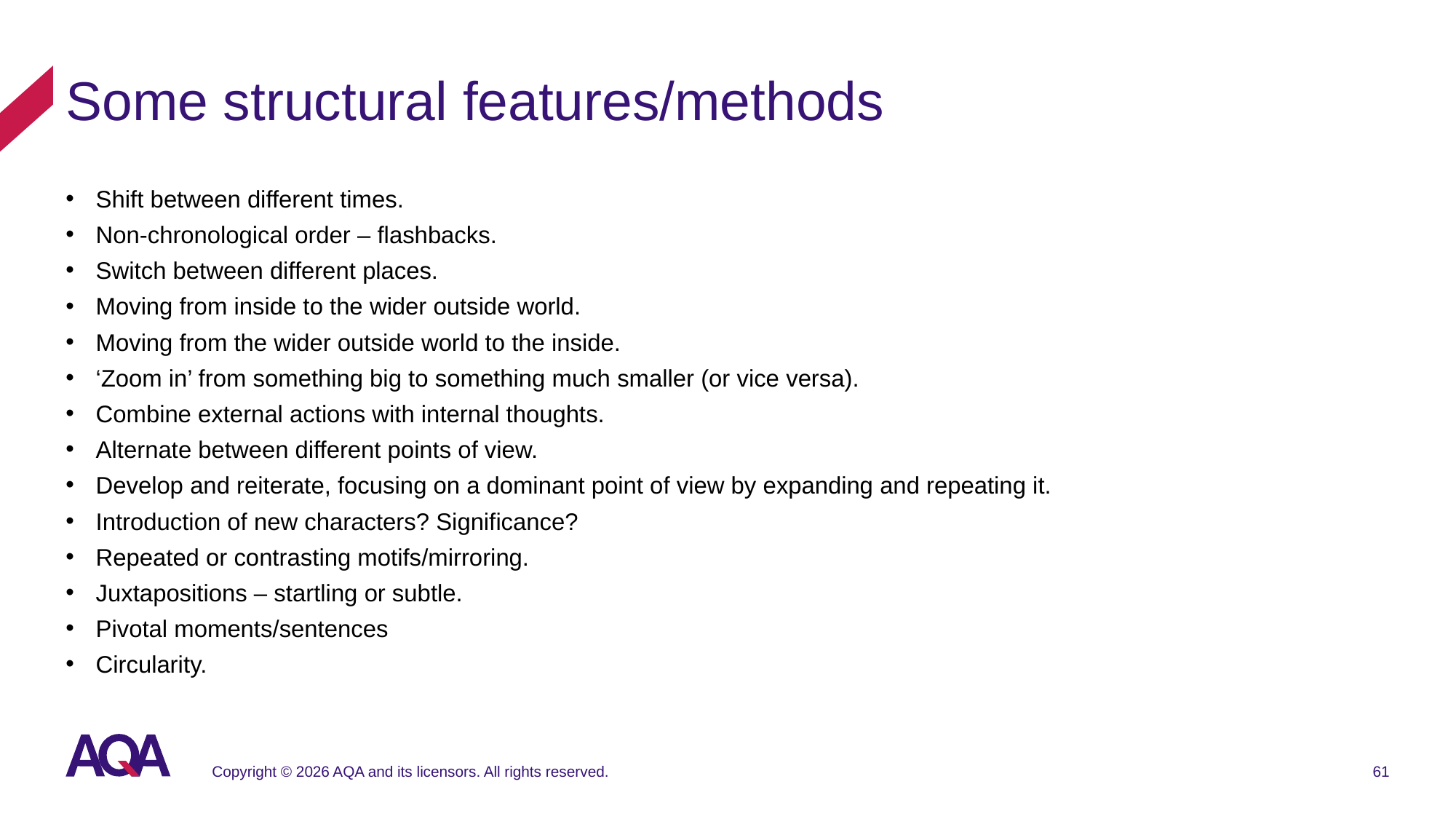

# Some structural features/methods
Shift between different times.
Non-chronological order – flashbacks.
Switch between different places.
Moving from inside to the wider outside world.
Moving from the wider outside world to the inside.
‘Zoom in’ from something big to something much smaller (or vice versa).
Combine external actions with internal thoughts.
Alternate between different points of view.
Develop and reiterate, focusing on a dominant point of view by expanding and repeating it.
Introduction of new characters? Significance?
Repeated or contrasting motifs/mirroring.
Juxtapositions – startling or subtle.
Pivotal moments/sentences
Circularity.

Copyright © 2026 AQA and its licensors. All rights reserved.
61